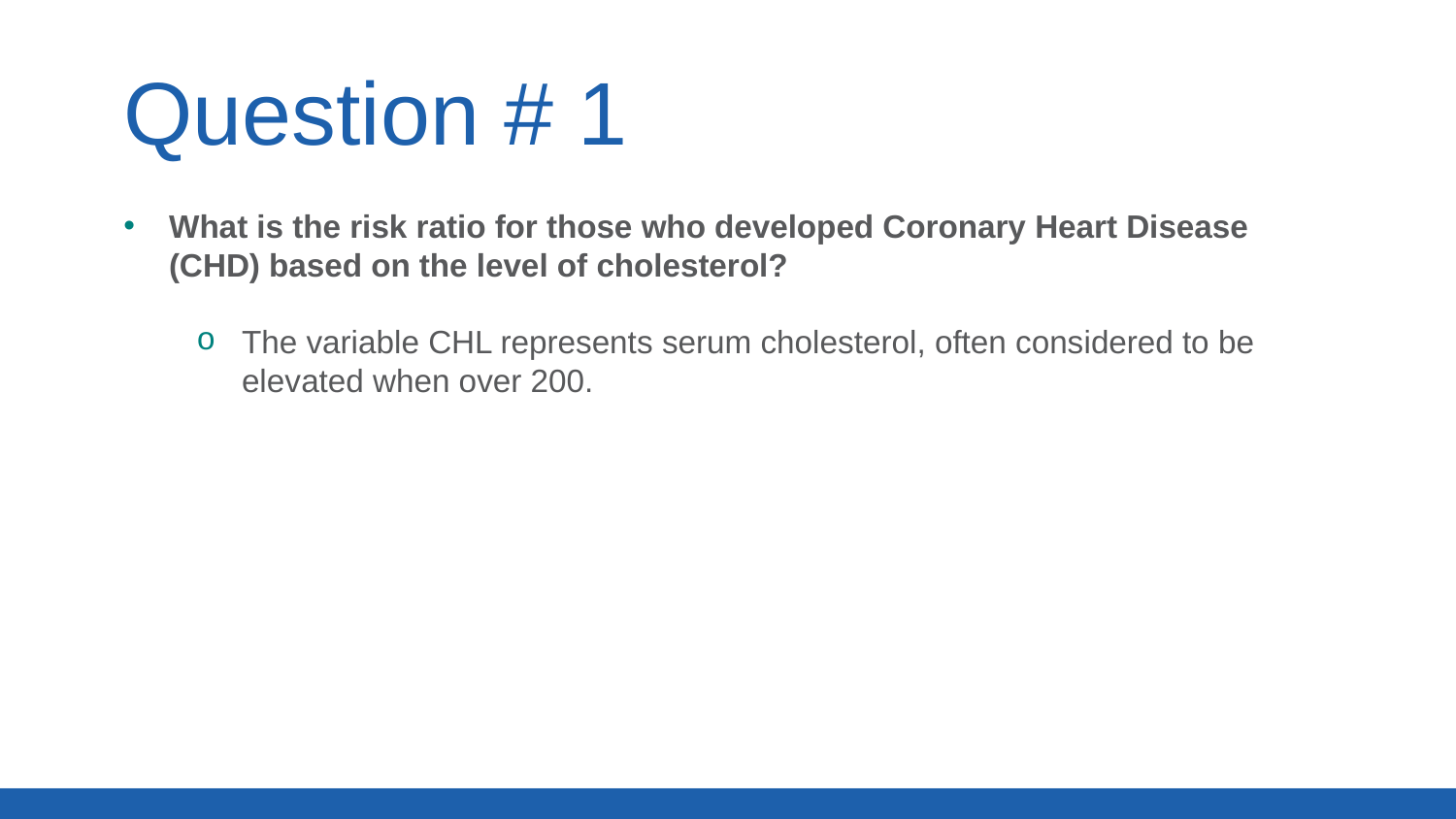

Question # 1
What is the risk ratio for those who developed Coronary Heart Disease (CHD) based on the level of cholesterol?

The variable CHL represents serum cholesterol, often considered to be elevated when over 200.